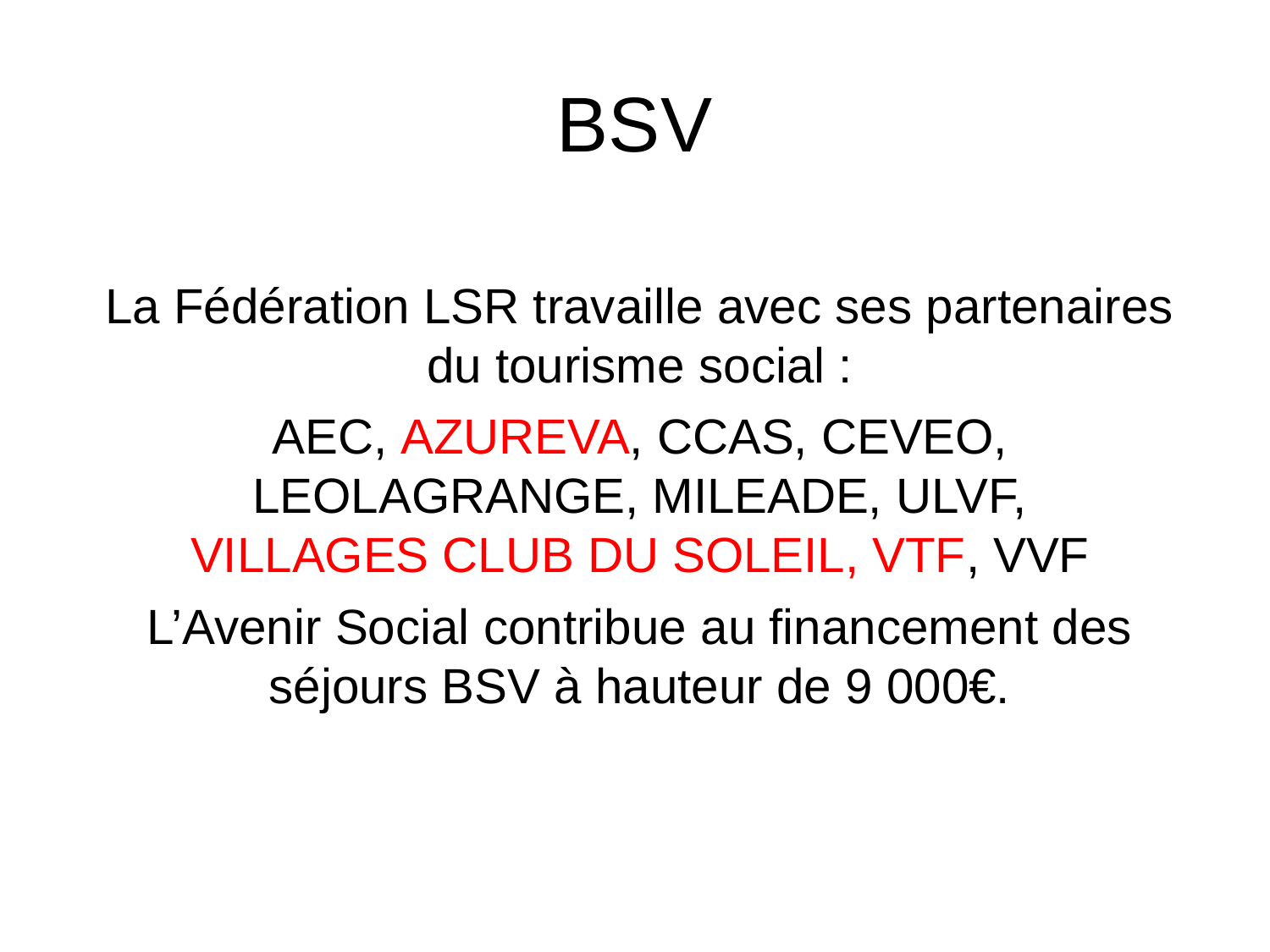

# BSV

La Fédération LSR travaille avec ses partenaires du tourisme social :
AEC, AZUREVA, CCAS, CEVEO, LEOLAGRANGE, MILEADE, ULVF,
VILLAGES CLUB DU SOLEIL, VTF, VVF
L’Avenir Social contribue au financement des séjours BSV à hauteur de 9 000€.